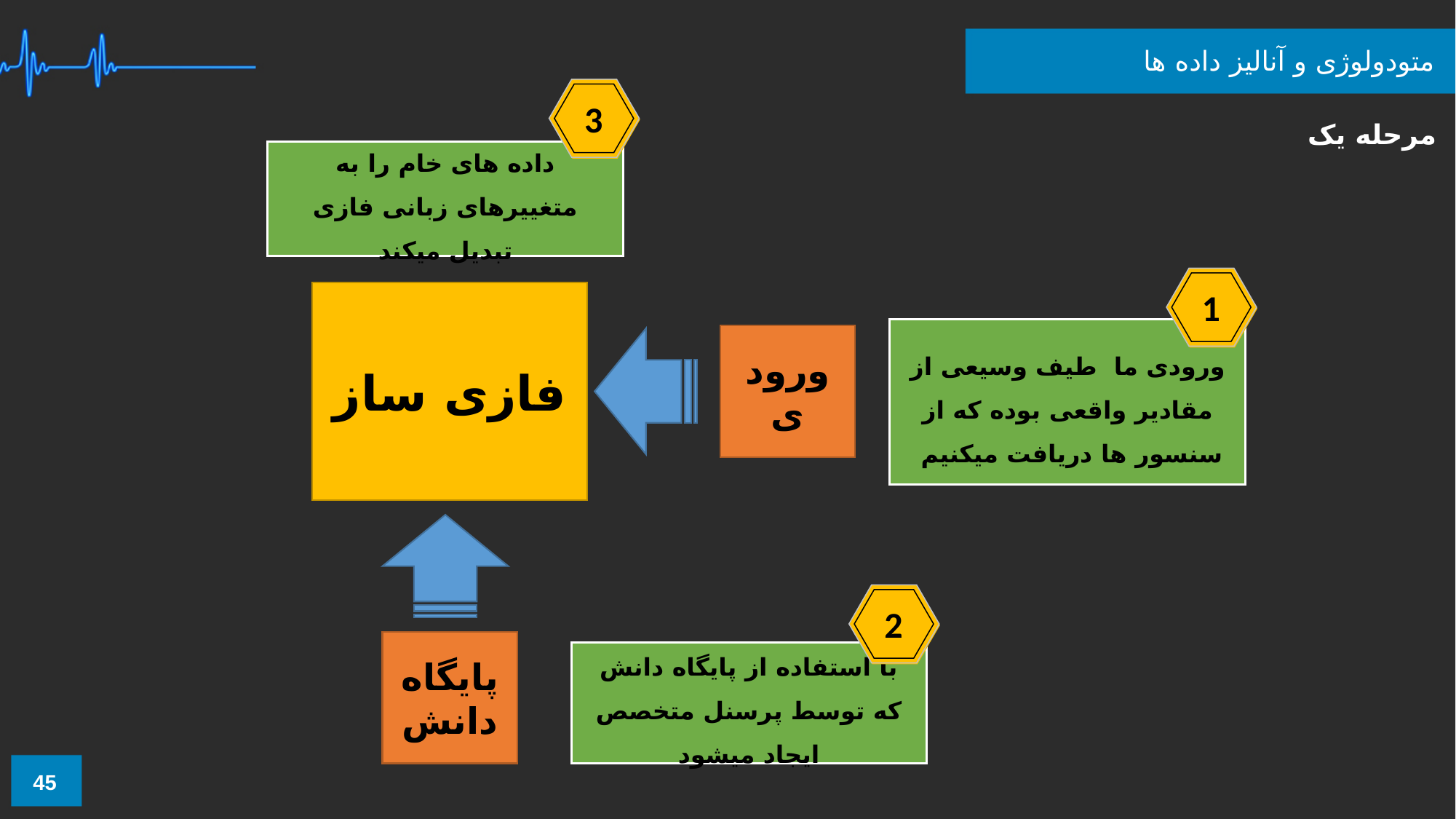

متودولوژی و آنالیز داده ها

3
مرحله یک
داده های خام را به متغییرهای زبانی فازی تبدیل میکند

1
فازی ساز
ورودی ما  طیف وسیعی از مقادیر واقعی بوده که از سنسور ها دریافت میکنیم
ورودی

2
پایگاه دانش
با استفاده از پایگاه دانش که توسط پرسنل متخصص ایجاد میشود
45